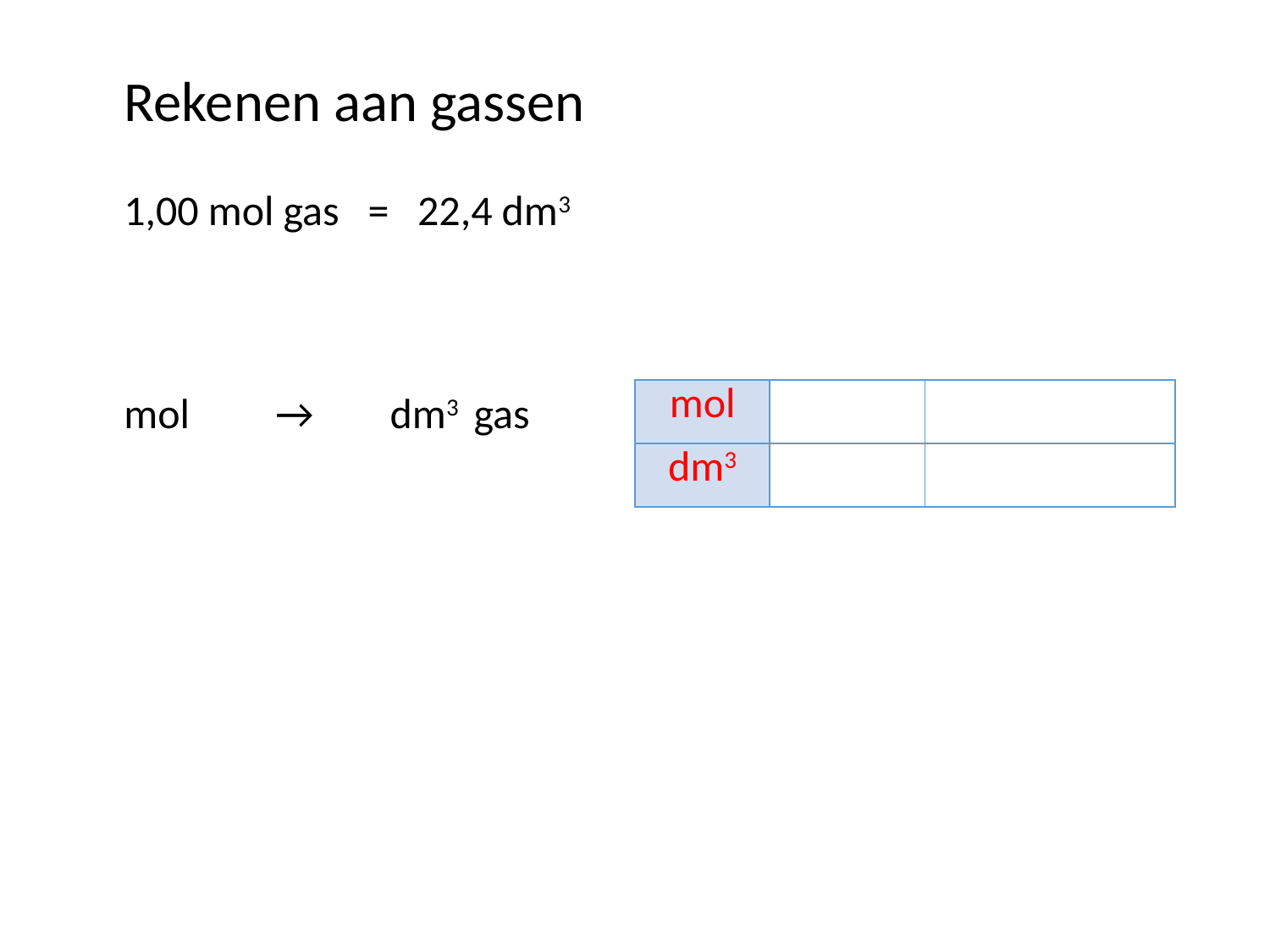

Rekenen aan gassen

1,00 mol gas   =   22,4 dm3

mol         →        dm3  gas

| mol |  |  |
| --- | --- | --- |
| dm3 |  |  |